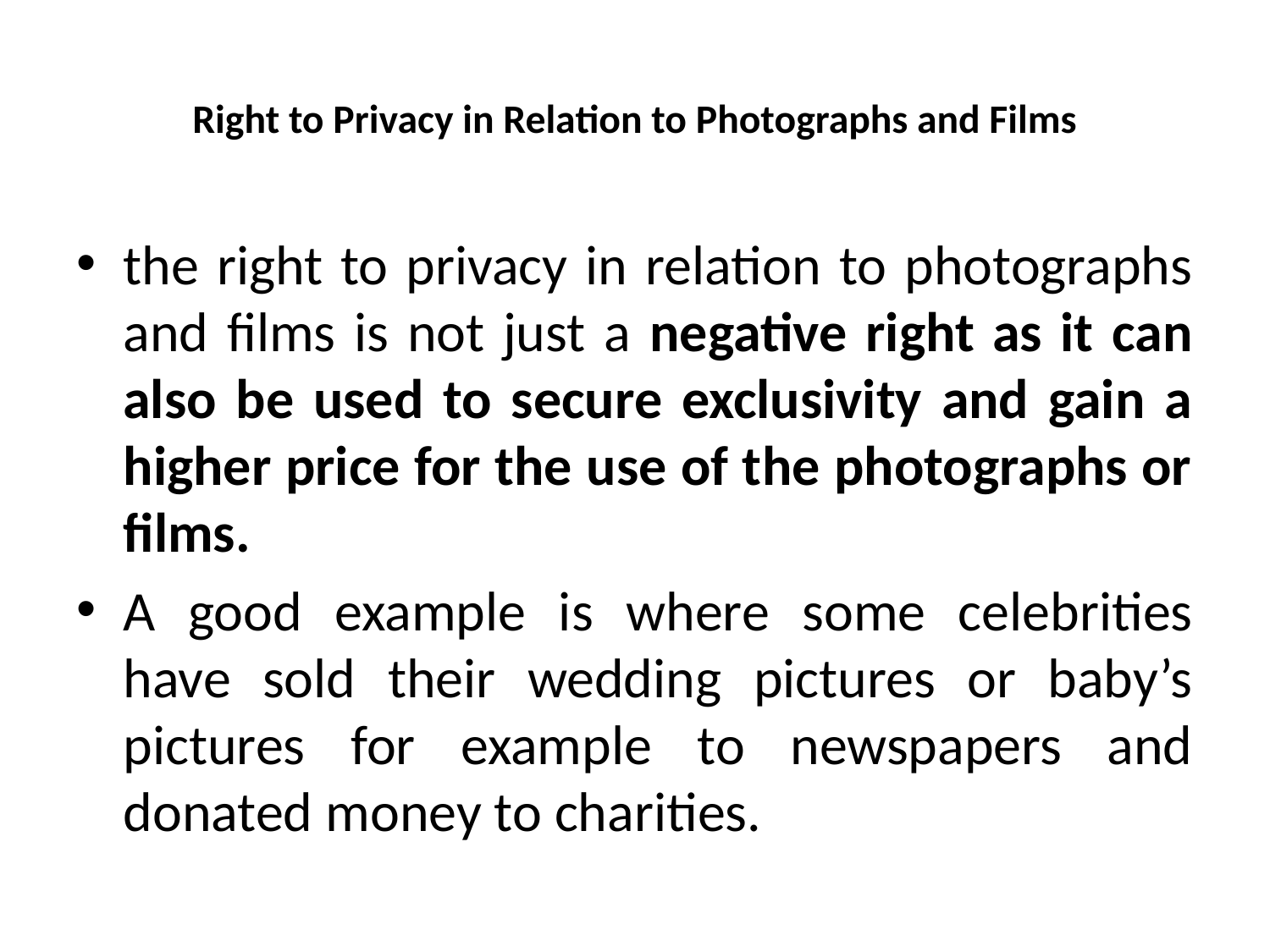

# Right to Privacy in Relation to Photographs and Films
the right to privacy in relation to photographs and films is not just a negative right as it can also be used to secure exclusivity and gain a higher price for the use of the photographs or films.
A good example is where some celebrities have sold their wedding pictures or baby’s pictures for example to newspapers and donated money to charities.